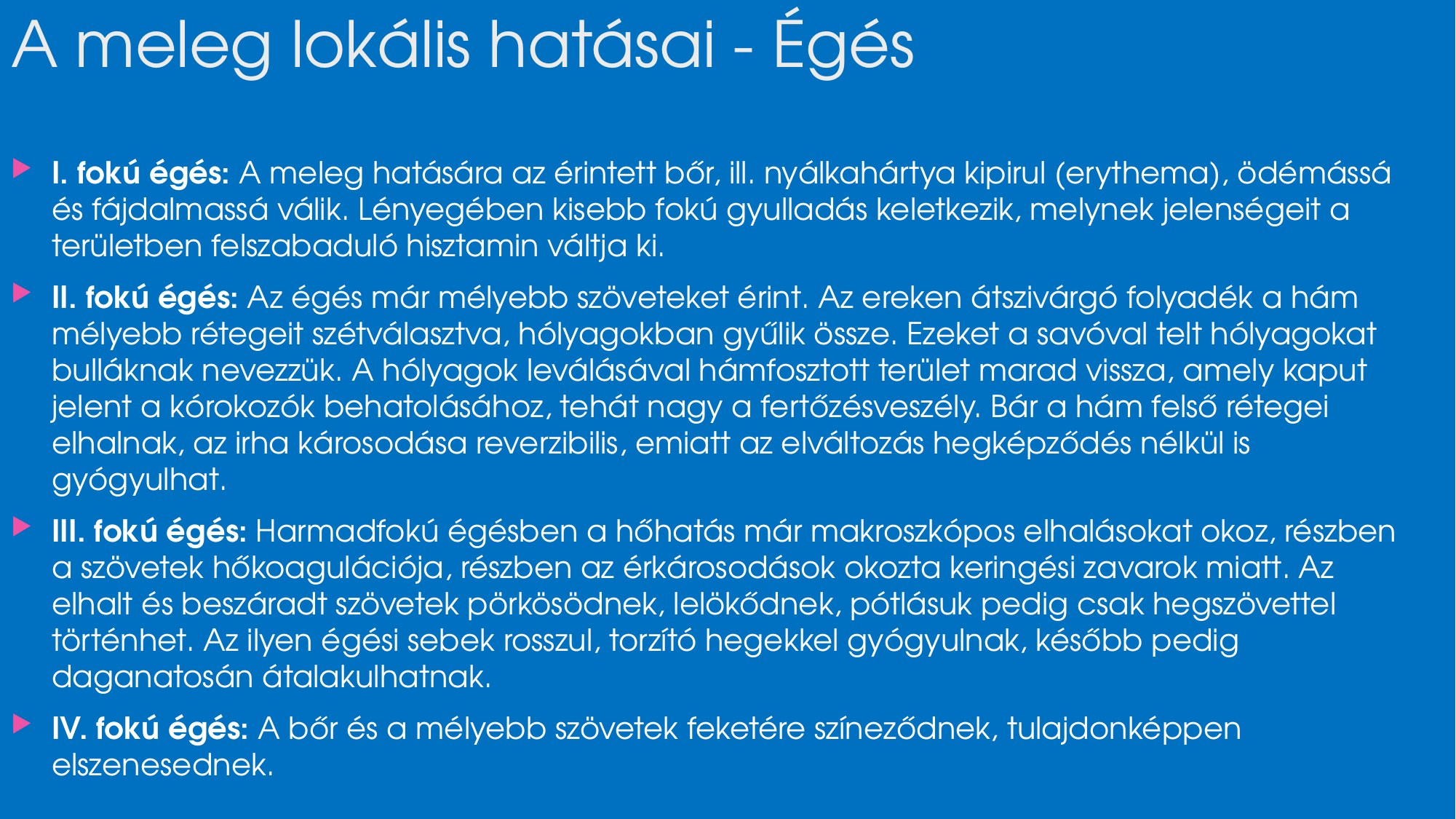

# A meleg lokális hatásai - Égés
I. fokú égés: A meleg hatására az érintett bőr, ill. nyálkahártya kipirul (erythema), ödé­mássá és fájdalmassá válik. Lényegében kisebb fokú gyulladás keletkezik, melynek jelenségeit a területben felszabaduló hisztamin váltja ki.
II. fokú égés: Az égés már mélyebb szöveteket érint. Az ereken átszivárgó folyadék a hám mélyebb rétegeit szétválasztva, hólyagokban gyűlik össze. Ezeket a savóval telt hólyagokat bulláknak nevezzük. A hólyagok leválásával hámfosztott terület marad vissza, amely kaput jelent a kórokozók behatolásához, tehát nagy a fertőzésveszély. Bár a hám felső ré­tegei elhalnak, az irha károsodása reverzibilis, emiatt az elváltozás hegképződés nélkül is gyógyulhat.
III. fokú égés: Harmadfokú égésben a hőhatás már makroszkópos elhalásokat okoz, részben a szövetek hőkoagulációja, részben az érkárosodások okozta keringési zavarok miatt. Az elhalt és beszáradt szövetek pörkösödnek, lelökődnek, pótlásuk pedig csak hegszövettel történhet. Az ilyen égési sebek rosszul, torzító hegekkel gyógyulnak, később pedig daganatosán átalakulhatnak.
IV. fokú égés: A bőr és a mélyebb szövetek feketére színeződnek, tulajdonképpen elszenesednek.